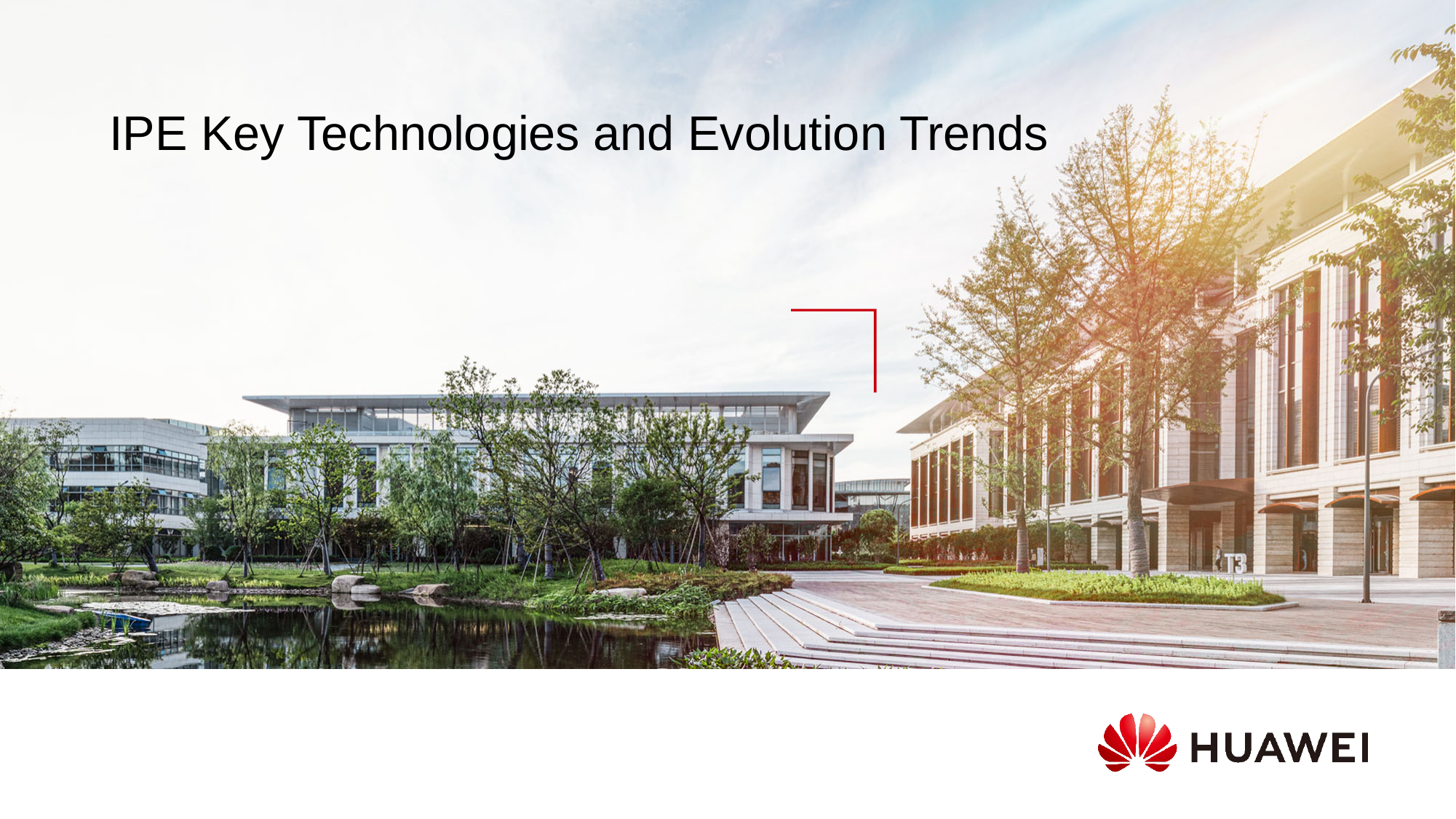

# IPE Key Technologies and Evolution Trends